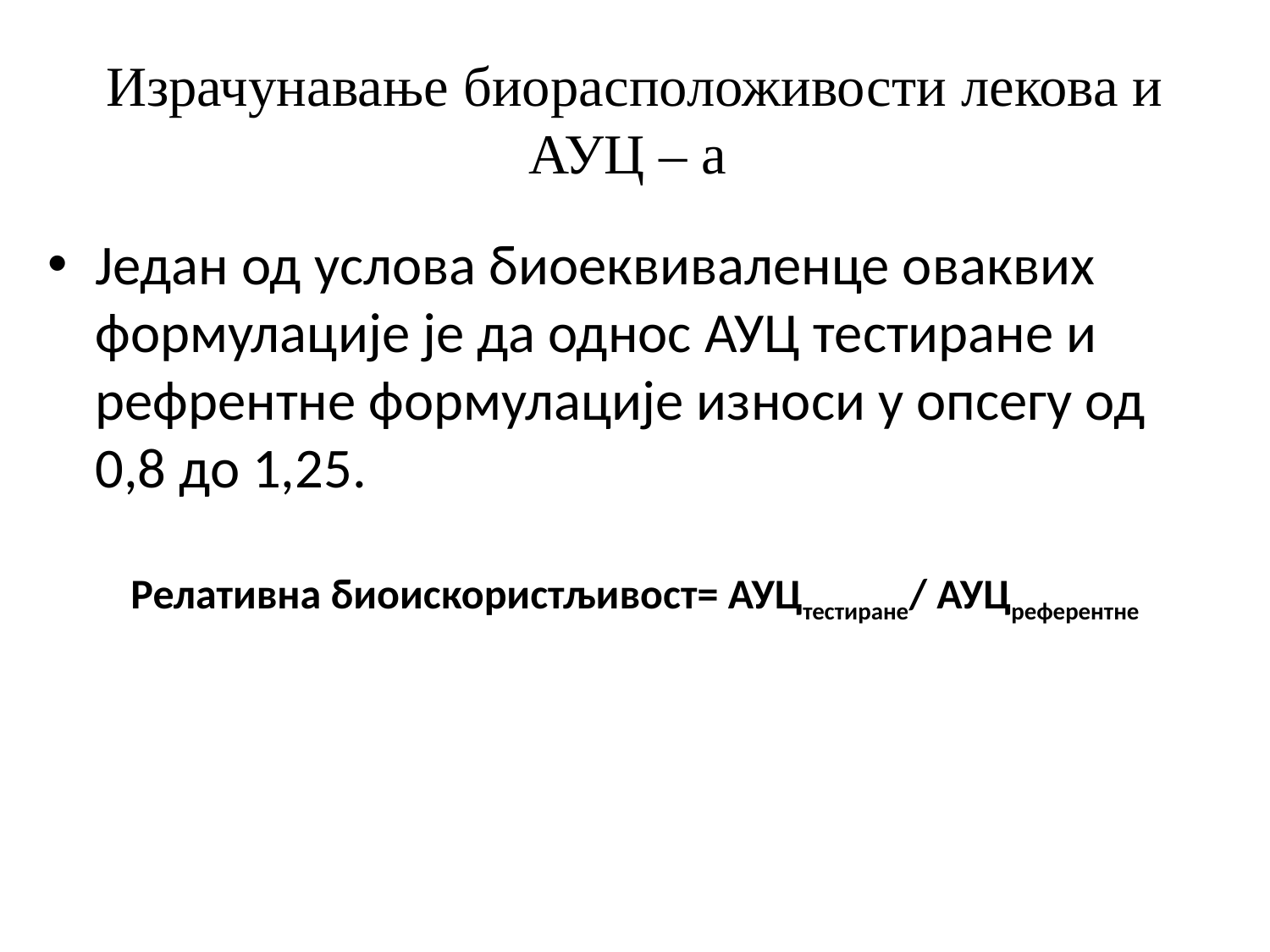

# Израчунавање биорасположивости лекова и АУЦ – а
Један од услова биоеквиваленце оваквих формулације је да однос АУЦ тестиране и рефрентне формулације износи у опсегу од 0,8 до 1,25.

Релативна биоискористљивост= АУЦтестиране/ АУЦреферентне